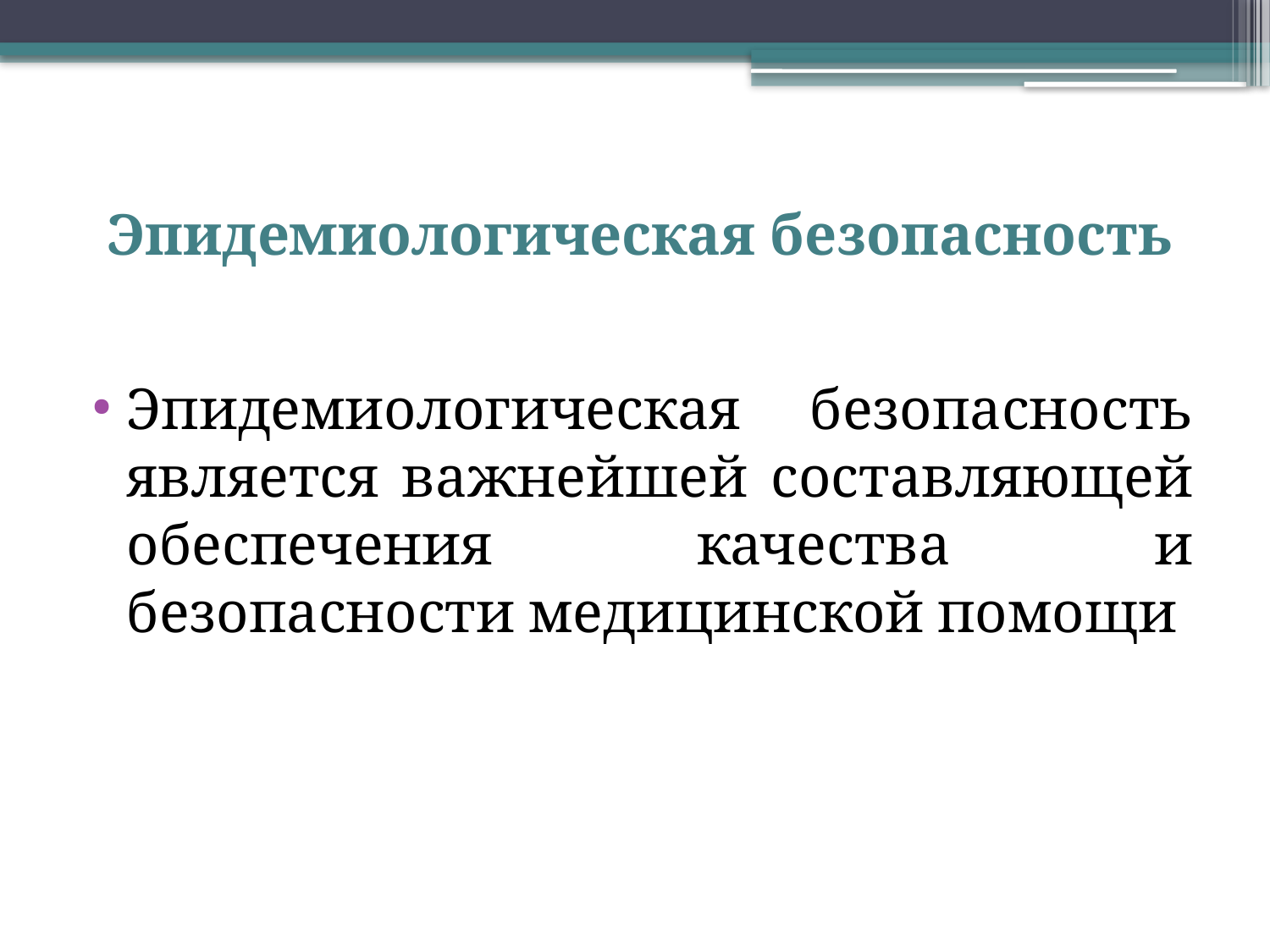

# Эпидемиологическая безопасность
Эпидемиологическая безопасность является важнейшей составляющей обеспечения качества и безопасности медицинской помощи